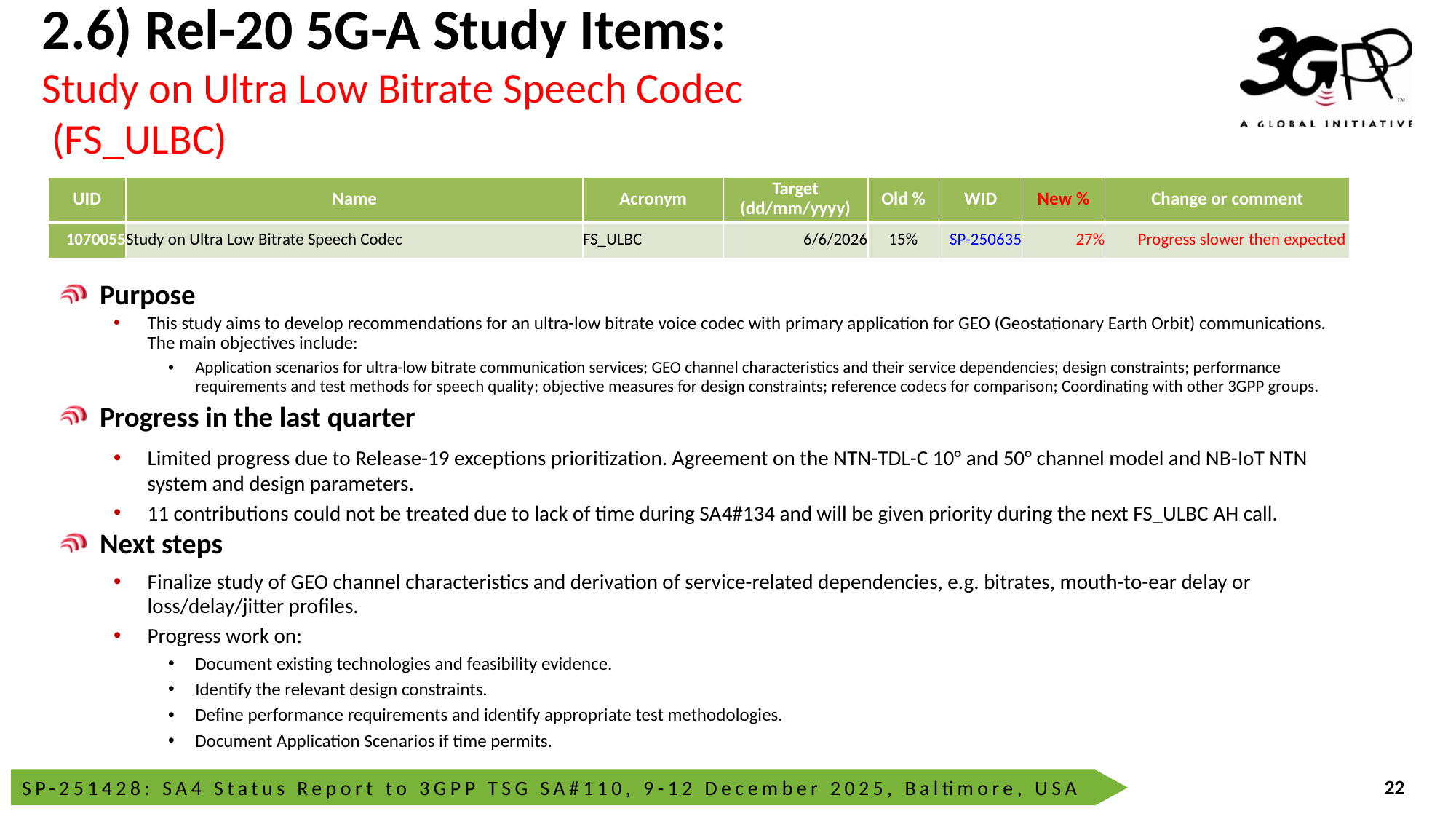

# 2.6) Rel-20 5G-A Study Items: Study on Ultra Low Bitrate Speech Codec (FS_ULBC)
| UID | Name | Acronym | Target (dd/mm/yyyy) | Old % | WID | New % | Change or comment |
| --- | --- | --- | --- | --- | --- | --- | --- |
| 1070055 | Study on Ultra Low Bitrate Speech Codec | FS\_ULBC | 6/6/2026 | 15% | SP-250635 | 27% | Progress slower then expected |
Purpose
This study aims to develop recommendations for an ultra-low bitrate voice codec with primary application for GEO (Geostationary Earth Orbit) communications. The main objectives include:
Application scenarios for ultra-low bitrate communication services; GEO channel characteristics and their service dependencies; design constraints; performance requirements and test methods for speech quality; objective measures for design constraints; reference codecs for comparison; Coordinating with other 3GPP groups.
Progress in the last quarter
Limited progress due to Release-19 exceptions prioritization. Agreement on the NTN-TDL-C 10° and 50° channel model and NB-IoT NTN system and design parameters.
11 contributions could not be treated due to lack of time during SA4#134 and will be given priority during the next FS_ULBC AH call.
Next steps
Finalize study of GEO channel characteristics and derivation of service-related dependencies, e.g. bitrates, mouth-to-ear delay or loss/delay/jitter profiles.
Progress work on:
Document existing technologies and feasibility evidence.
Identify the relevant design constraints.
Define performance requirements and identify appropriate test methodologies.
Document Application Scenarios if time permits.